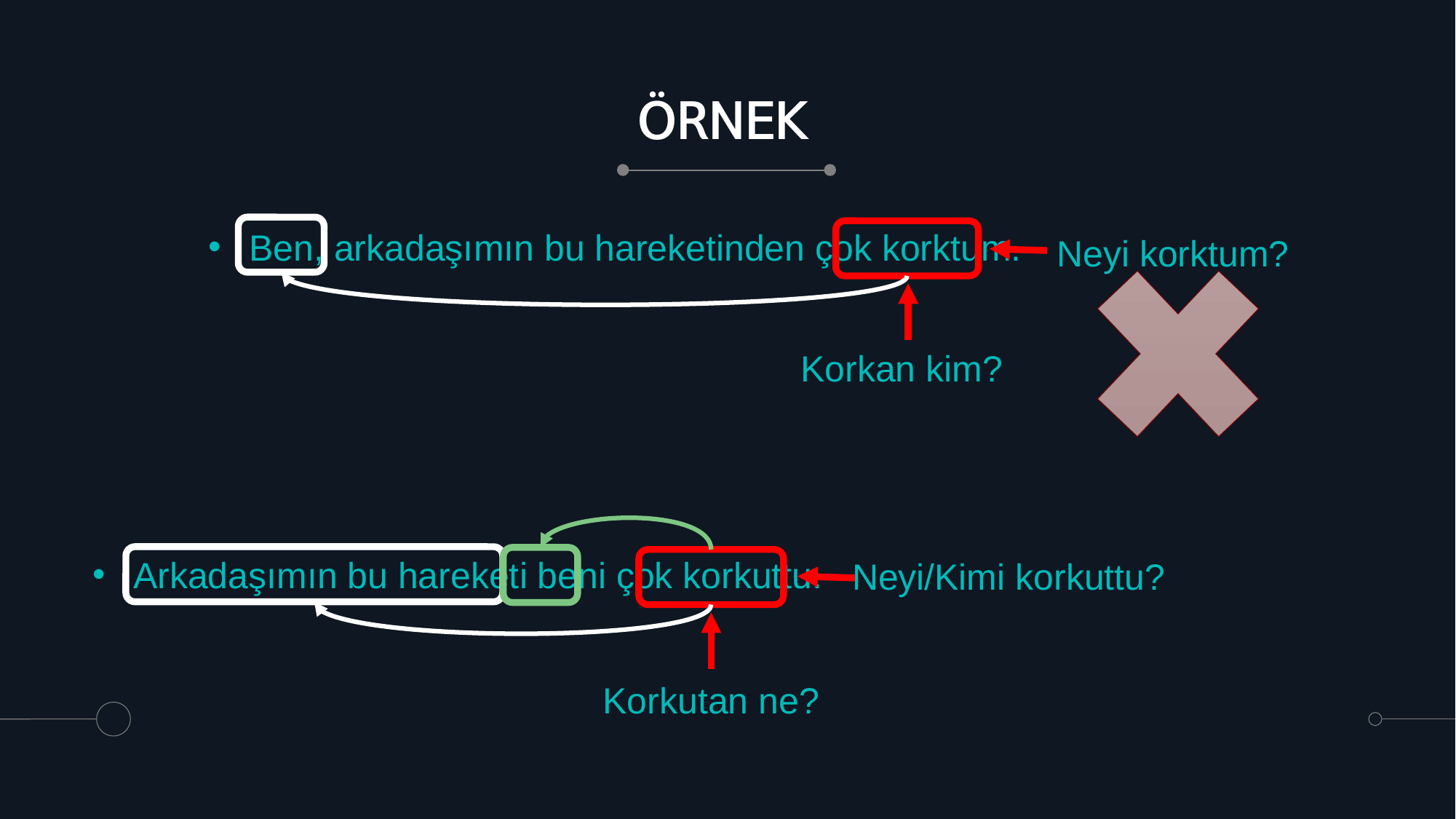

# ÖRNEK

Ben, arkadaşımın bu hareketinden çok korktum.

Neyi korktum?

Korkan kim?
Arkadaşımın bu hareketi beni çok korkuttu.

Neyi/Kimi korkuttu?

Korkutan ne?